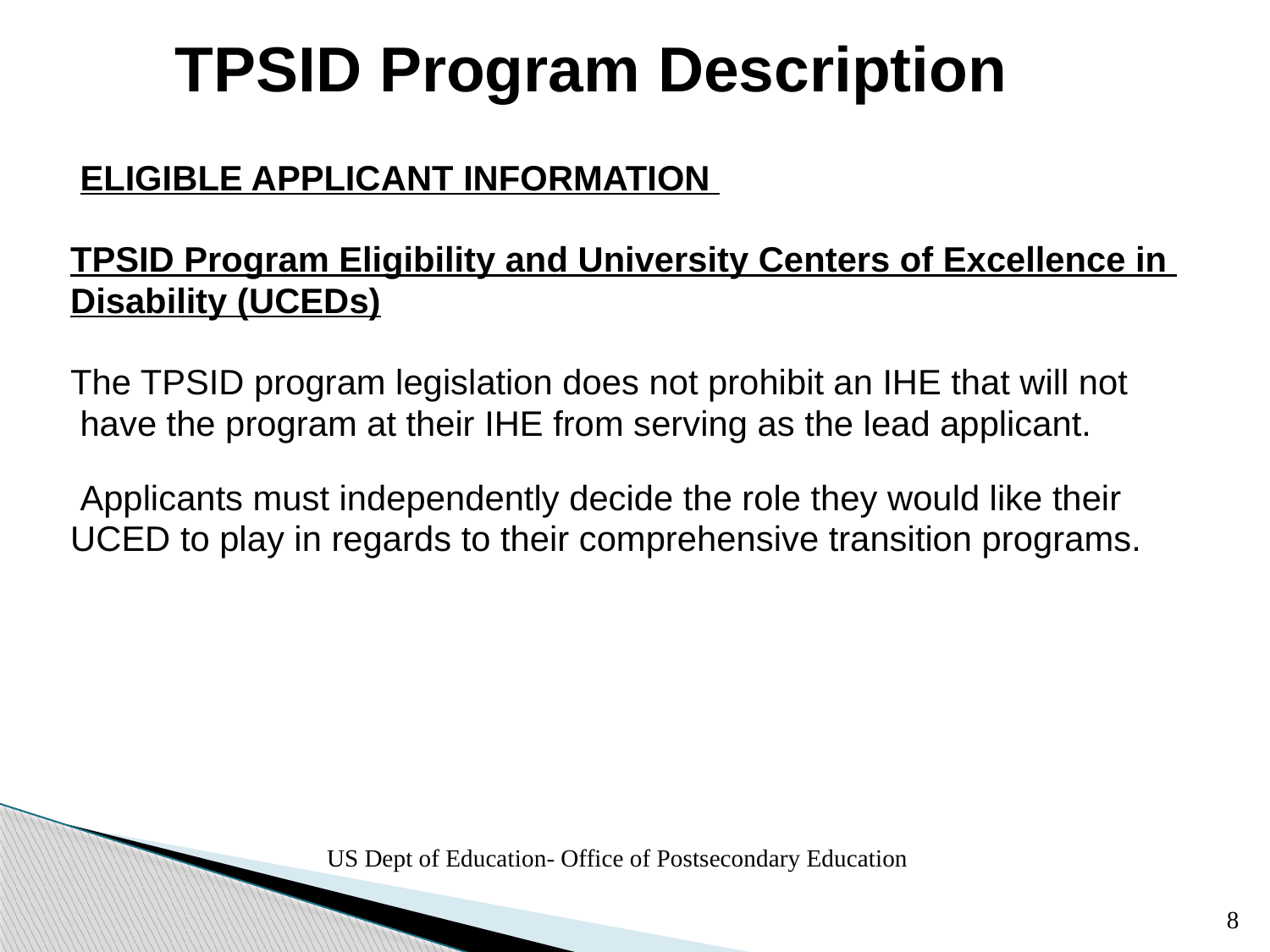

# TPSID Program Description

 ELIGIBLE APPLICANT INFORMATION

TPSID Program Eligibility and University Centers of Excellence in
Disability (UCEDs)

The TPSID program legislation does not prohibit an IHE that will not
 have the program at their IHE from serving as the lead applicant.
 Applicants must independently decide the role they would like their
UCED to play in regards to their comprehensive transition programs.

US Dept of Education- Office of Postsecondary Education
8